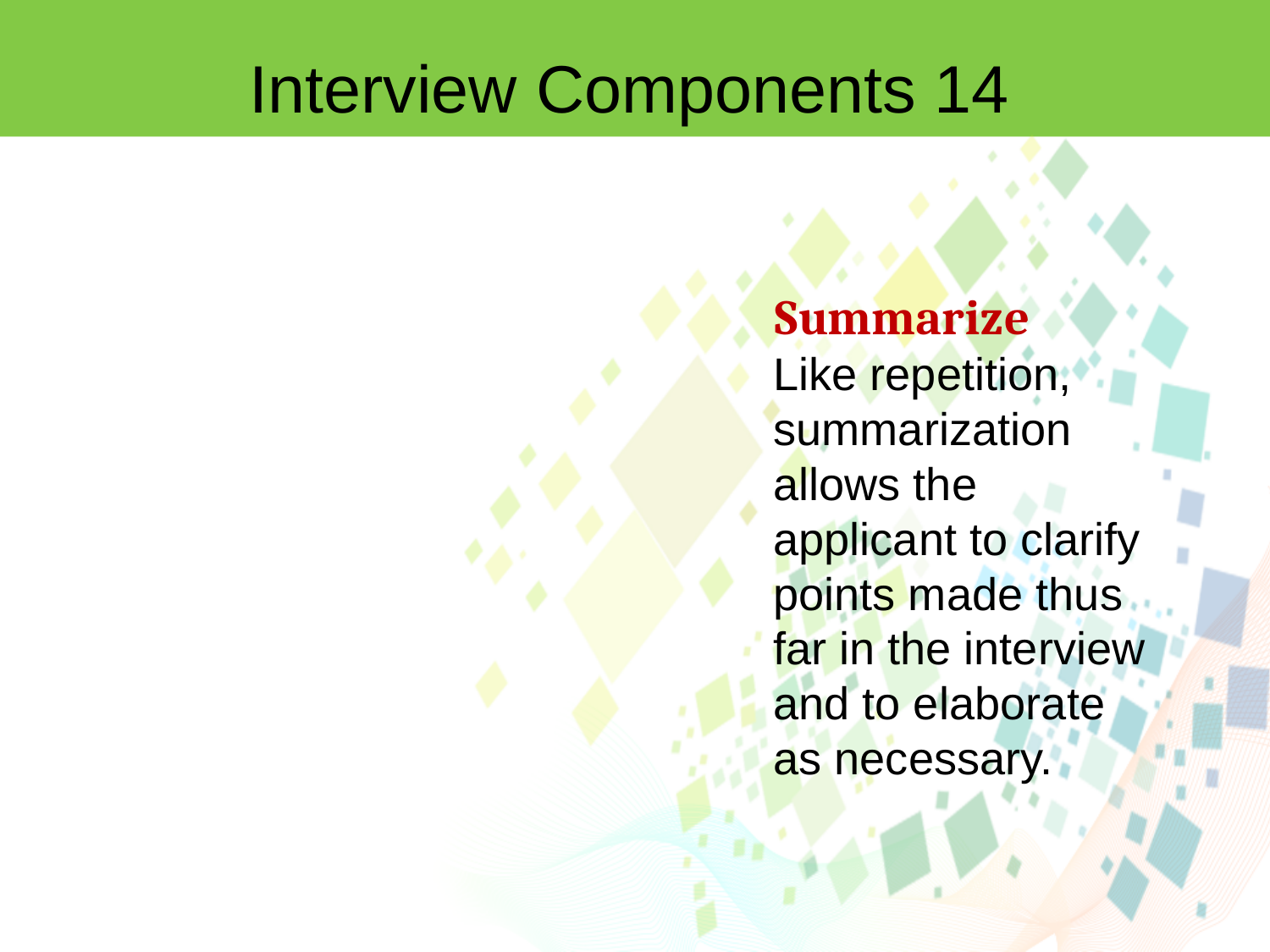

Interview Components 14
Summarize
Like repetition, summarization allows the applicant to clarify points made thus far in the interview and to elaborate as necessary.